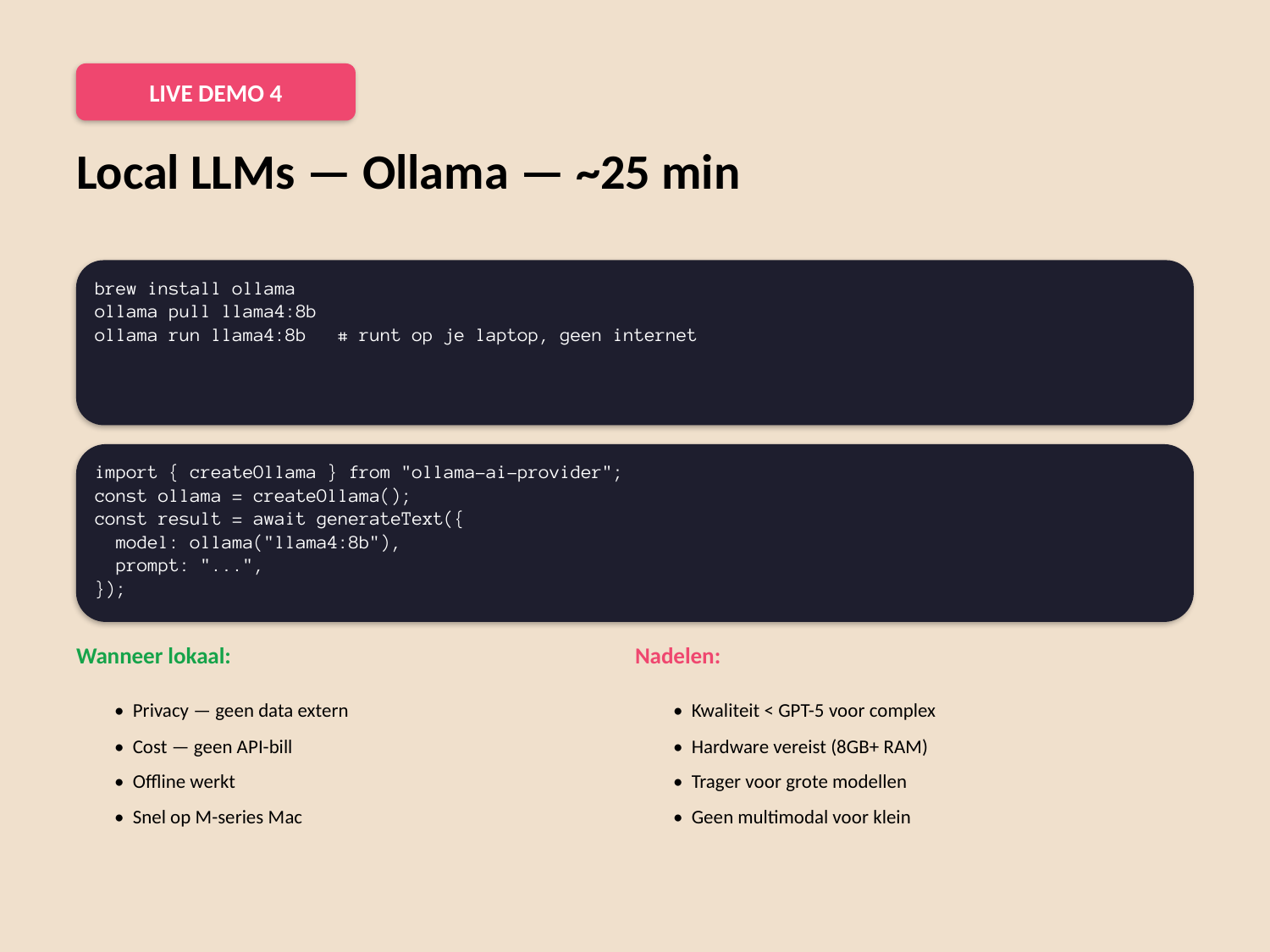

LIVE DEMO 4
Local LLMs — Ollama — ~25 min

brew install ollama
ollama pull llama4:8b
ollama run llama4:8b   # runt op je laptop, geen internet

import { createOllama } from "ollama-ai-provider";
const ollama = createOllama();
const result = await generateText({
  model: ollama("llama4:8b"),
  prompt: "...",
});
Wanneer lokaal:
Nadelen:
•  Privacy — geen data extern
•  Kwaliteit < GPT-5 voor complex
•  Cost — geen API-bill
•  Hardware vereist (8GB+ RAM)
•  Offline werkt
•  Trager voor grote modellen
•  Snel op M-series Mac
•  Geen multimodal voor klein